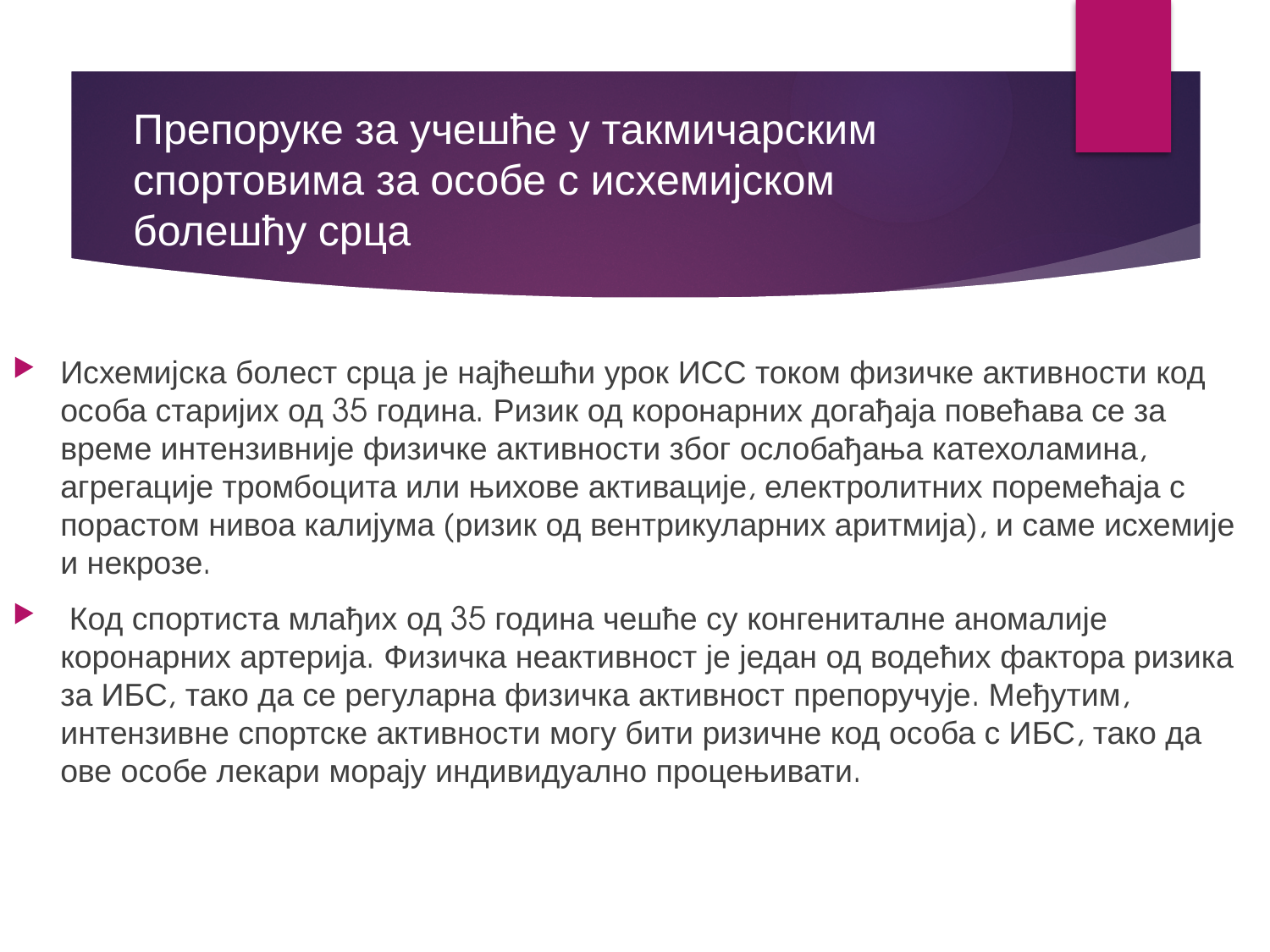

# Препоруке за учешће у такмичарским спортовима за особе с исхемијском болешћу срца
Исхемијска болест срца је најћешћи урок ИСС током физичке активности код особа старијих од 35 година. Ризик од коронарних догађаја повећава се за време интензивније физичке активности због ослобађања катехоламина, агрегације тромбоцита или њихове активације, електролитних поремећаја с порастом нивоа калијума (ризик од вентрикуларних аритмија), и саме исхемије и некрозе.
 Код спортиста млађих од 35 година чешће су конгениталне аномалије коронарних артерија. Физичка неактивност је један од водећих фактора ризика за ИБС, тако да се регуларна физичка активност препоручује. Међутим, интензивне спортске активности могу бити ризичне код особа с ИБС, тако да ове особе лекари морају индивидуално процењивати.